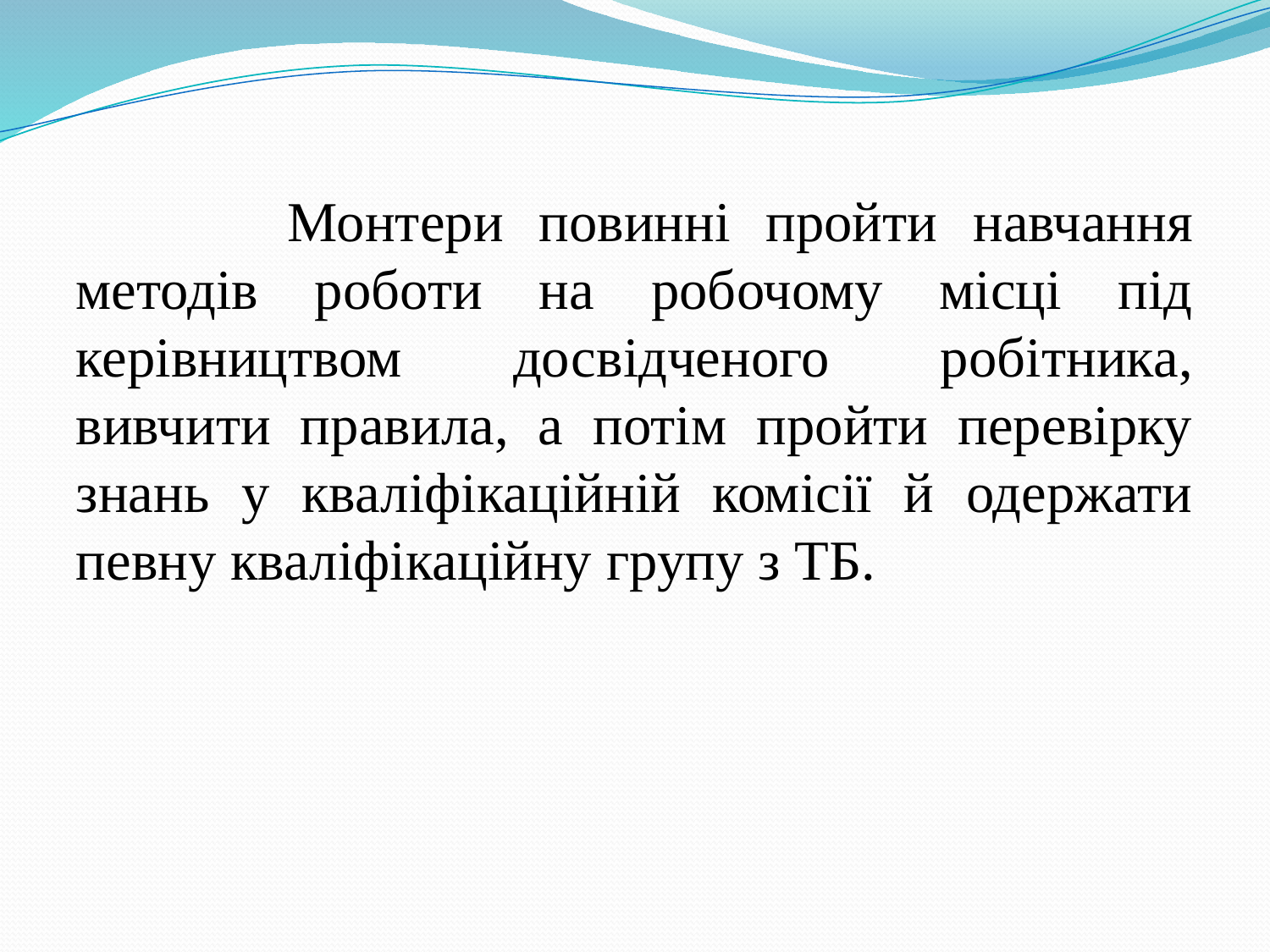

Монтери повинні пройти навчання методів роботи на робочому місці під керівництвом досвідченого робітника, вивчити правила, а потім пройти перевірку знань у кваліфікаційній комісії й одержати певну кваліфікаційну групу з ТБ.